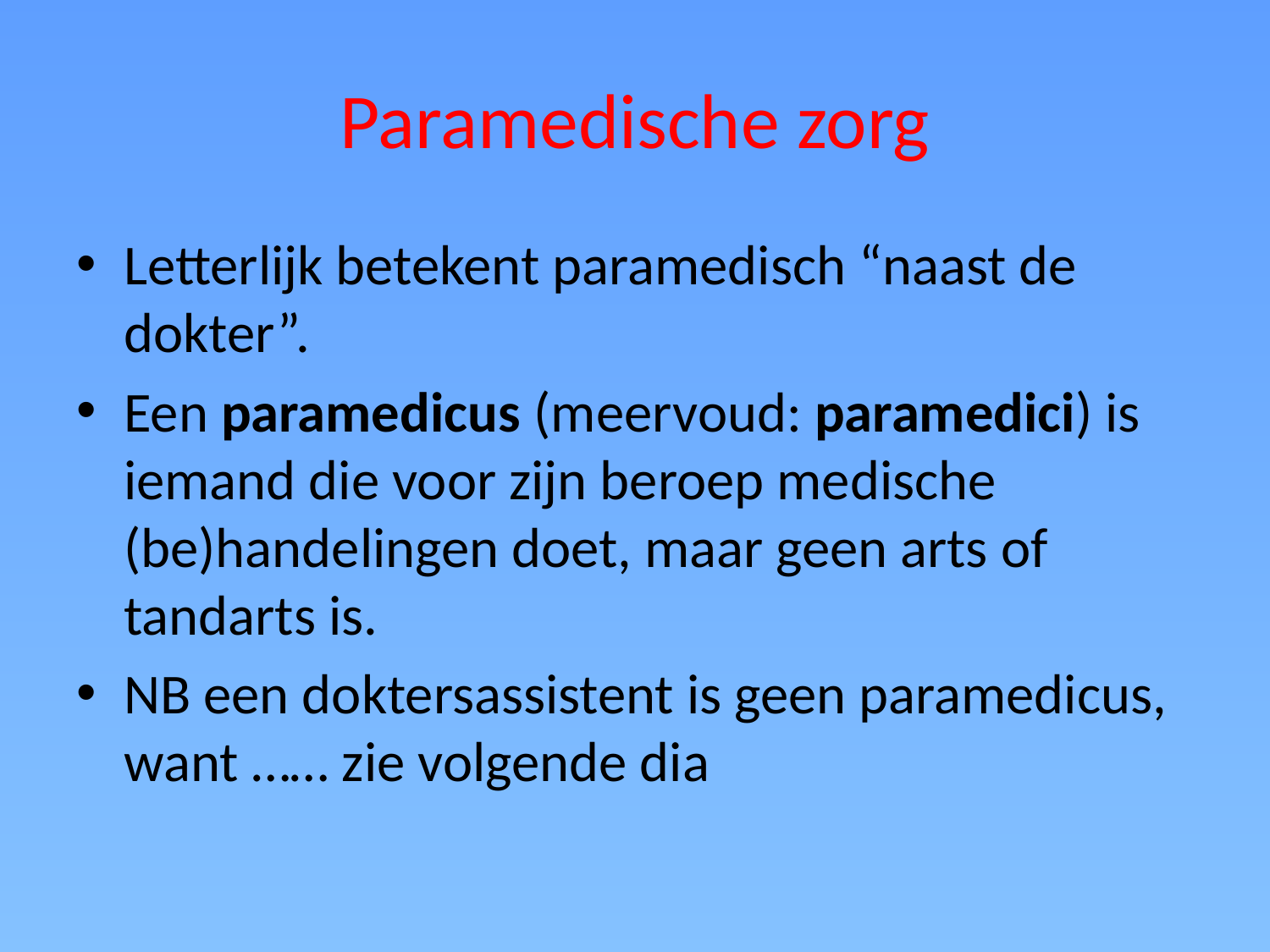

# Paramedische zorg
Letterlijk betekent paramedisch “naast de dokter”.
Een paramedicus (meervoud: paramedici) is iemand die voor zijn beroep medische (be)handelingen doet, maar geen arts of tandarts is.
NB een doktersassistent is geen paramedicus, want …… zie volgende dia